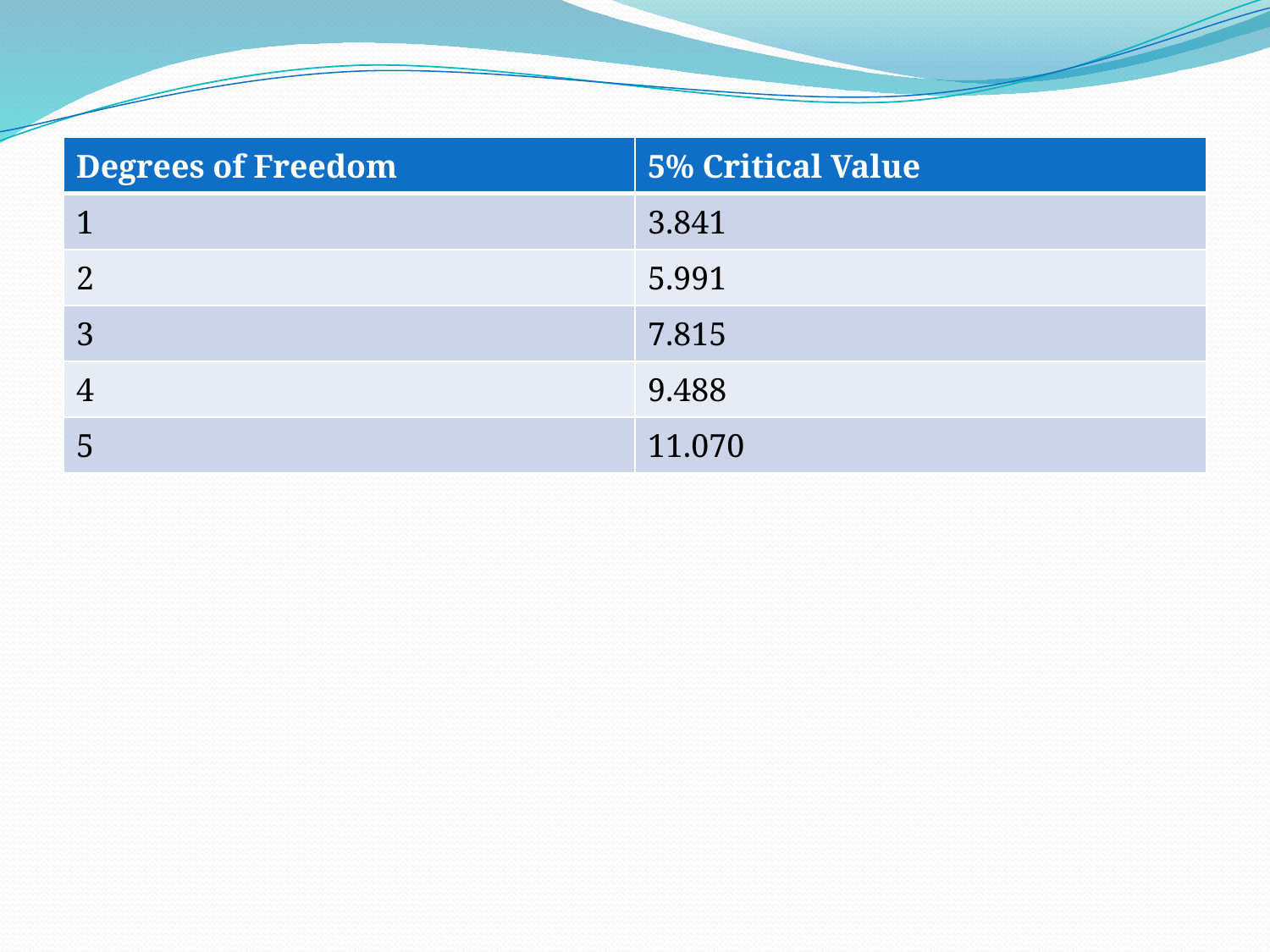

| Degrees of Freedom | 5% Critical Value |
| --- | --- |
| 1 | 3.841 |
| 2 | 5.991 |
| 3 | 7.815 |
| 4 | 9.488 |
| 5 | 11.070 |